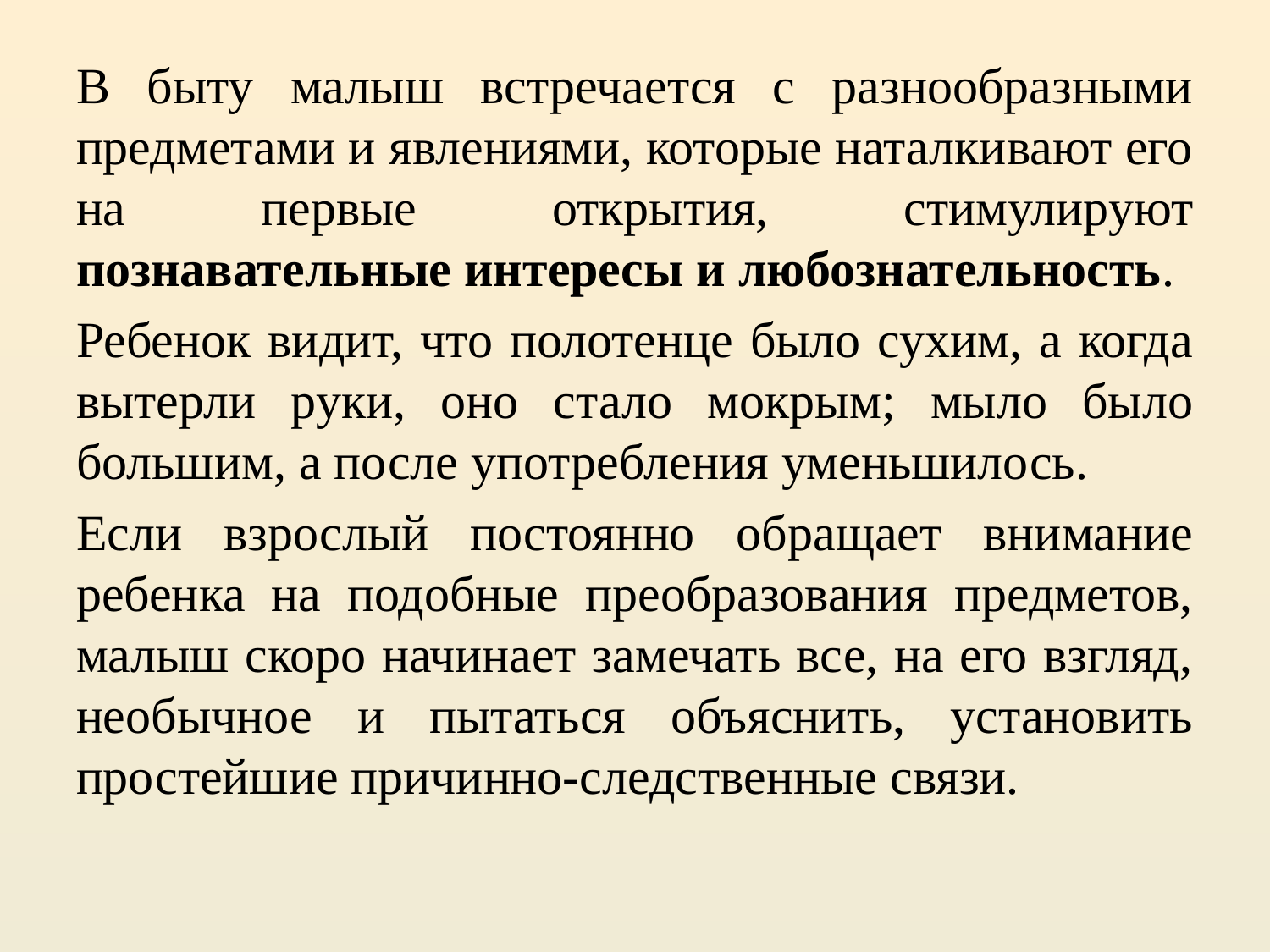

В быту малыш встречается с разнообразными предметами и явлениями, которые наталкивают его на первые открытия, стимулируют познавательные интересы и любознательность.
Ребенок видит, что полотенце было сухим, а когда вытерли руки, оно стало мокрым; мыло было большим, а после употребления уменьшилось.
Если взрослый постоянно обращает внимание ребенка на подобные преобразования предметов, малыш скоро начинает замечать все, на его взгляд, необычное и пытаться объяснить, установить простейшие причинно-следственные связи.